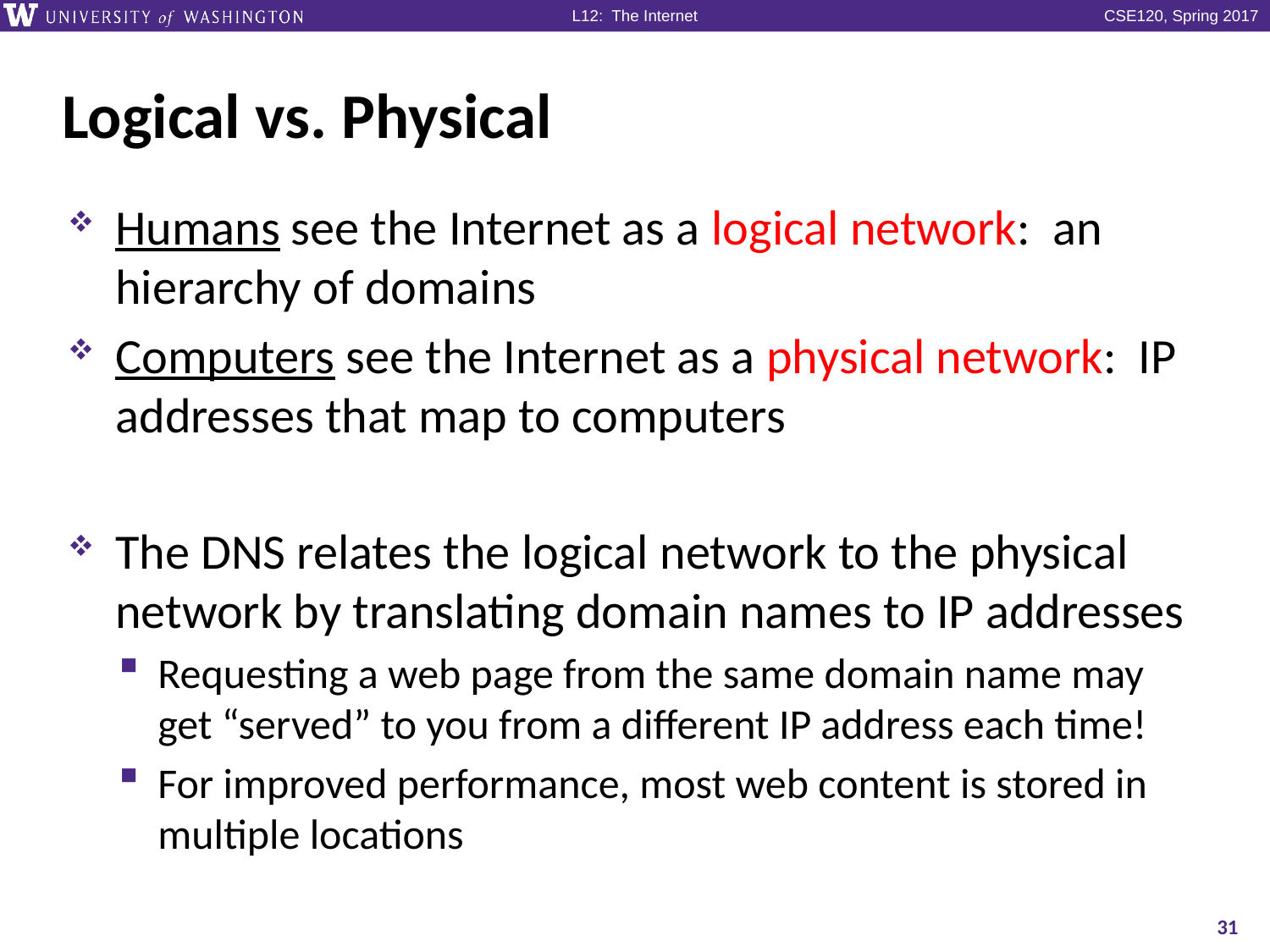

# Logical vs. Physical
Humans see the Internet as a logical network:  an hierarchy of domains
Computers see the Internet as a physical network:  IP addresses that map to computers

The DNS relates the logical network to the physical network by translating domain names to IP addresses
Requesting a web page from the same domain name may get “served” to you from a different IP address each time!
For improved performance, most web content is stored in multiple locations
31